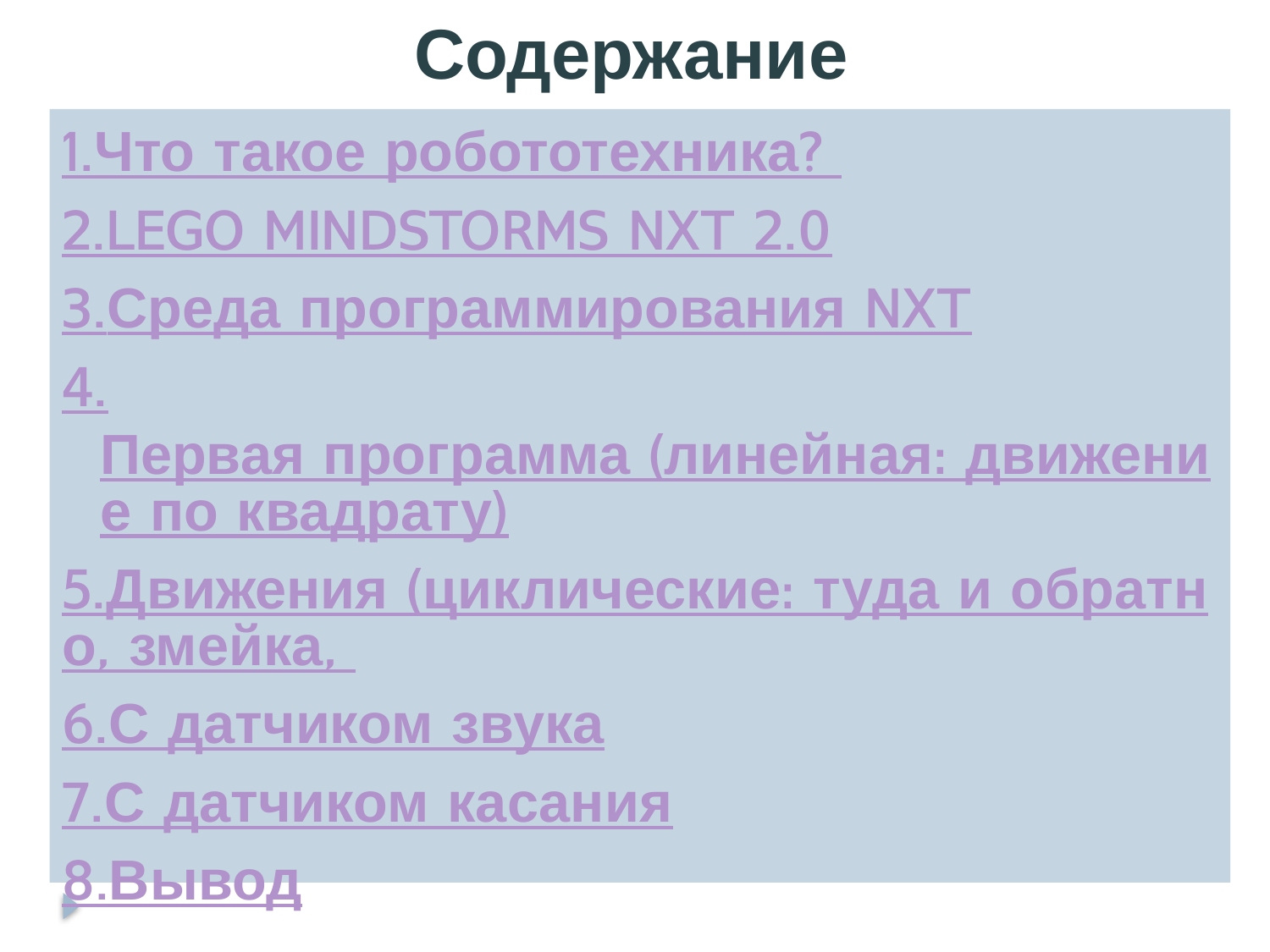

# Содержание
1.Что такое робототехника?
2.LEGO MINDSTORMS NXT 2.0
3.Среда программирования NXT
4.Первая программа (линейная: движение по квадрату)
5.Движения (циклические: туда и обратно, змейка,
6.С датчиком звука
7.С датчиком касания
8.Вывод